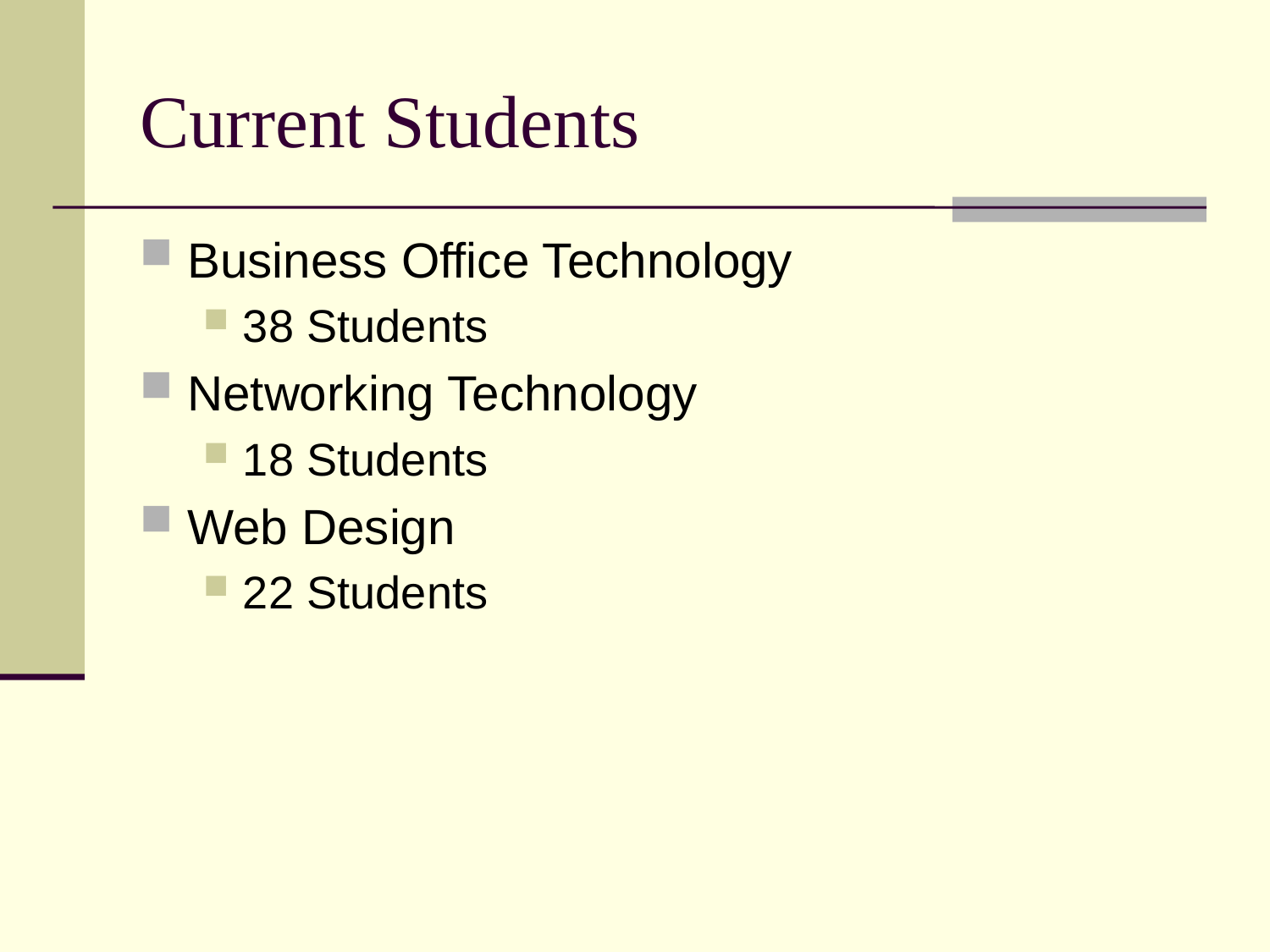

# Current Students
Business Office Technology
38 Students
Networking Technology
18 Students
Web Design
22 Students